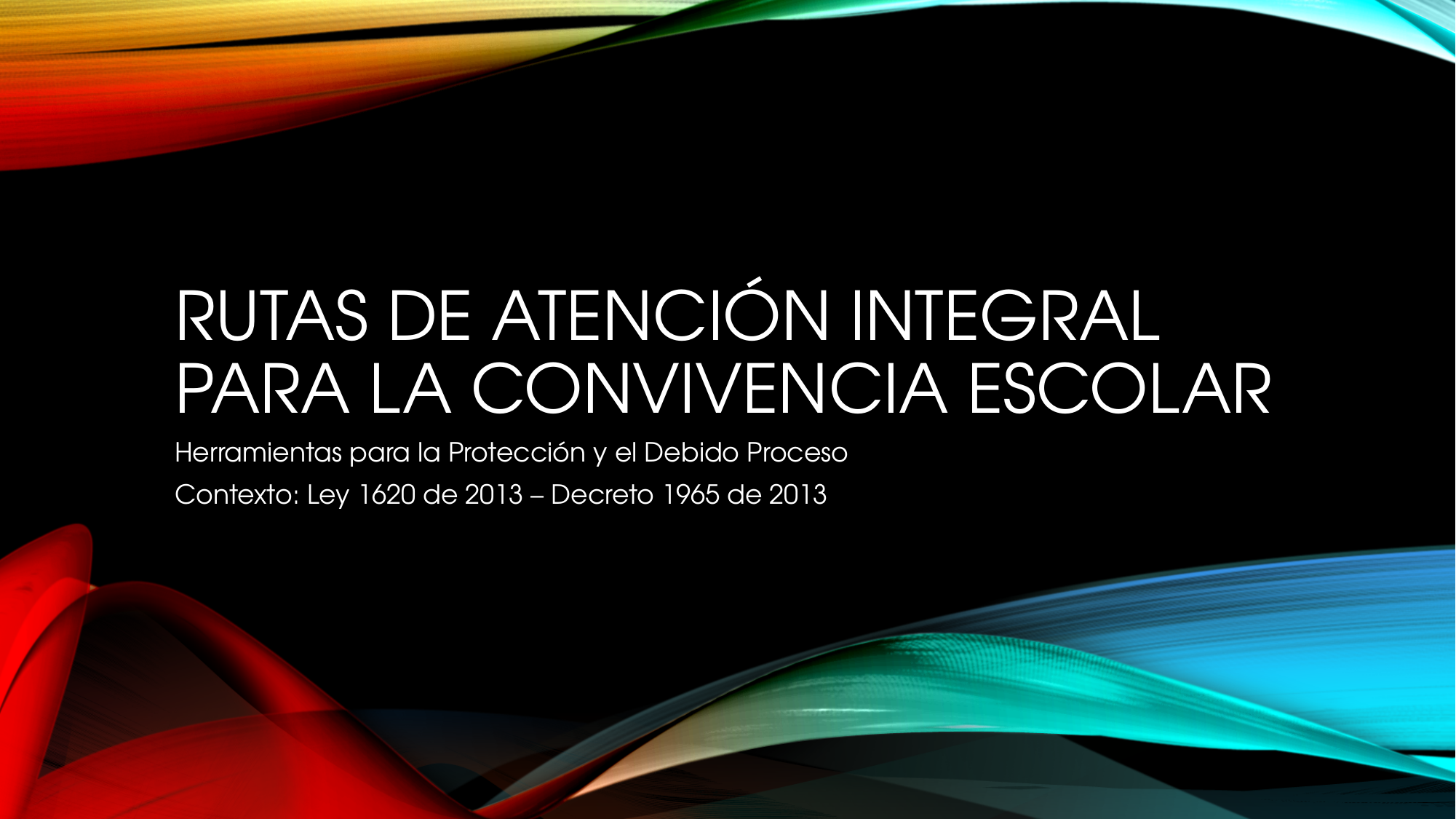

# Rutas de Atención Integral para la Convivencia Escolar
Herramientas para la Protección y el Debido Proceso
Contexto: Ley 1620 de 2013 – Decreto 1965 de 2013